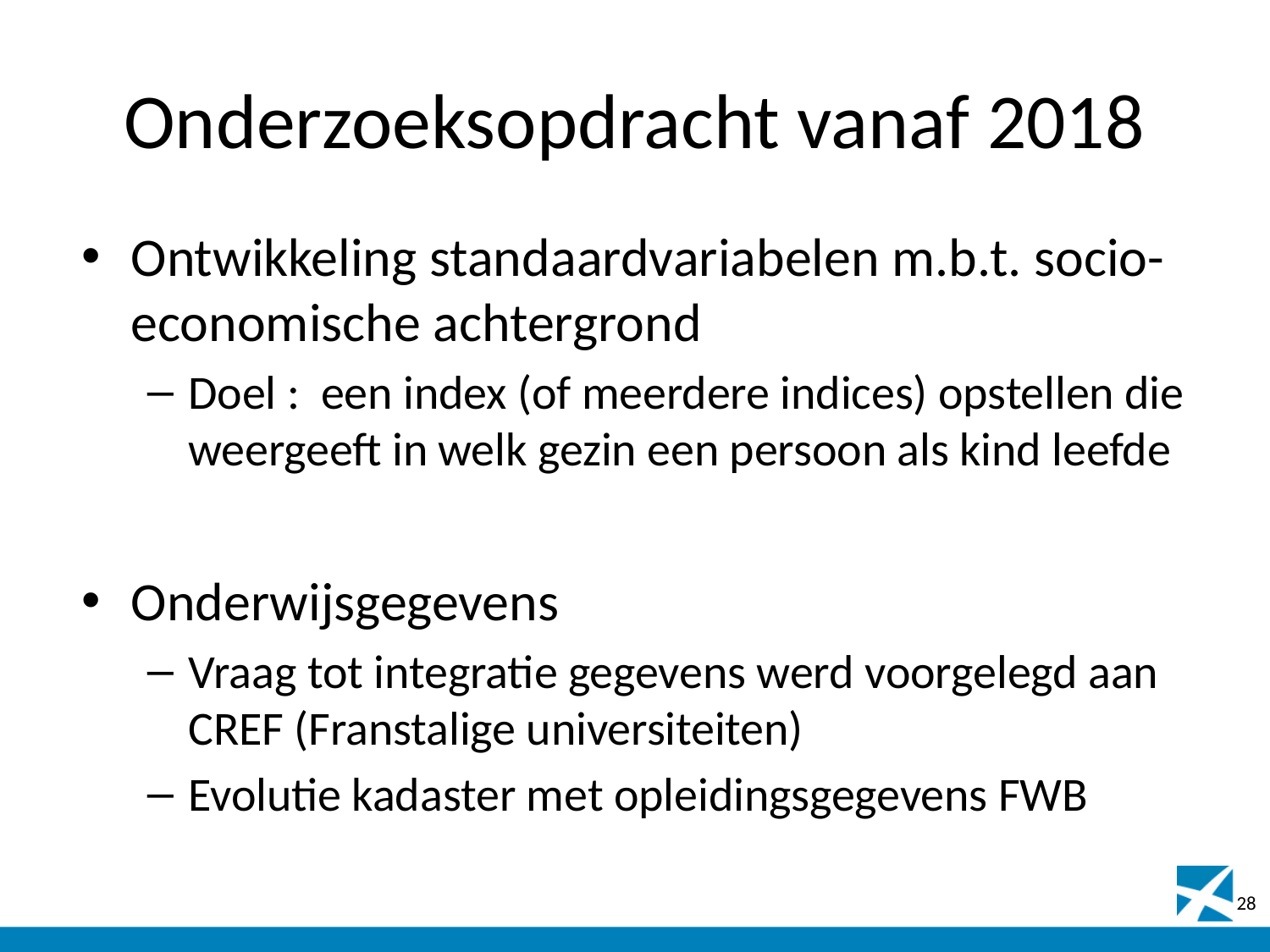

# Onderzoeksopdracht vanaf 2018
Ontwikkeling standaardvariabelen m.b.t. socio-economische achtergrond
Doel :  een index (of meerdere indices) opstellen die weergeeft in welk gezin een persoon als kind leefde

Onderwijsgegevens
Vraag tot integratie gegevens werd voorgelegd aan CREF (Franstalige universiteiten)
Evolutie kadaster met opleidingsgegevens FWB